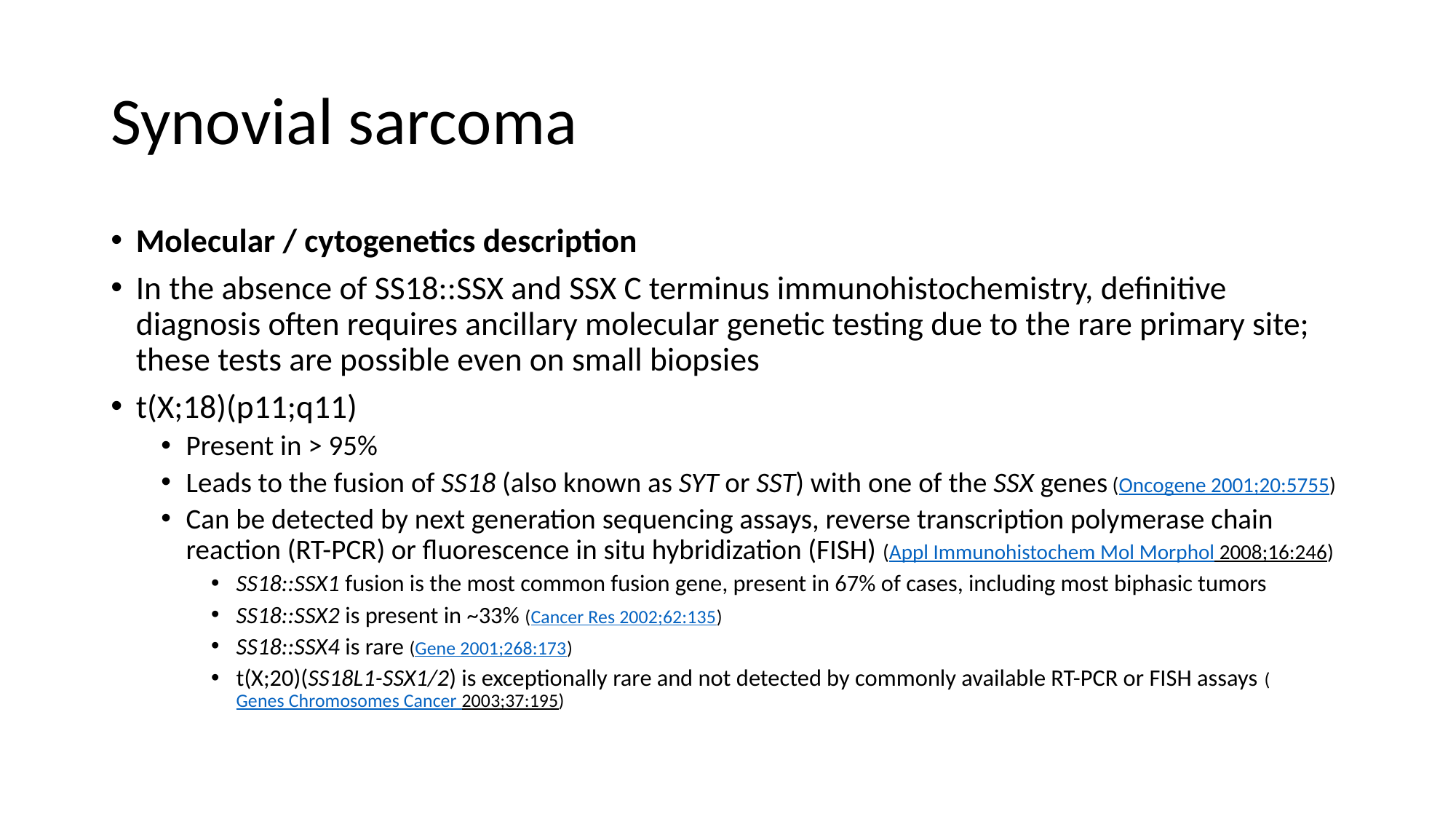

# Synovial sarcoma
Molecular / cytogenetics description
In the absence of SS18::SSX and SSX C terminus immunohistochemistry, definitive diagnosis often requires ancillary molecular genetic testing due to the rare primary site; these tests are possible even on small biopsies
t(X;18)(p11;q11)
Present in > 95%
Leads to the fusion of SS18 (also known as SYT or SST) with one of the SSX genes (Oncogene 2001;20:5755)
Can be detected by next generation sequencing assays, reverse transcription polymerase chain reaction (RT-PCR) or fluorescence in situ hybridization (FISH) (Appl Immunohistochem Mol Morphol 2008;16:246)
SS18::SSX1 fusion is the most common fusion gene, present in 67% of cases, including most biphasic tumors
SS18::SSX2 is present in ~33% (Cancer Res 2002;62:135)
SS18::SSX4 is rare (Gene 2001;268:173)
t(X;20)(SS18L1-SSX1/2) is exceptionally rare and not detected by commonly available RT-PCR or FISH assays (Genes Chromosomes Cancer 2003;37:195)